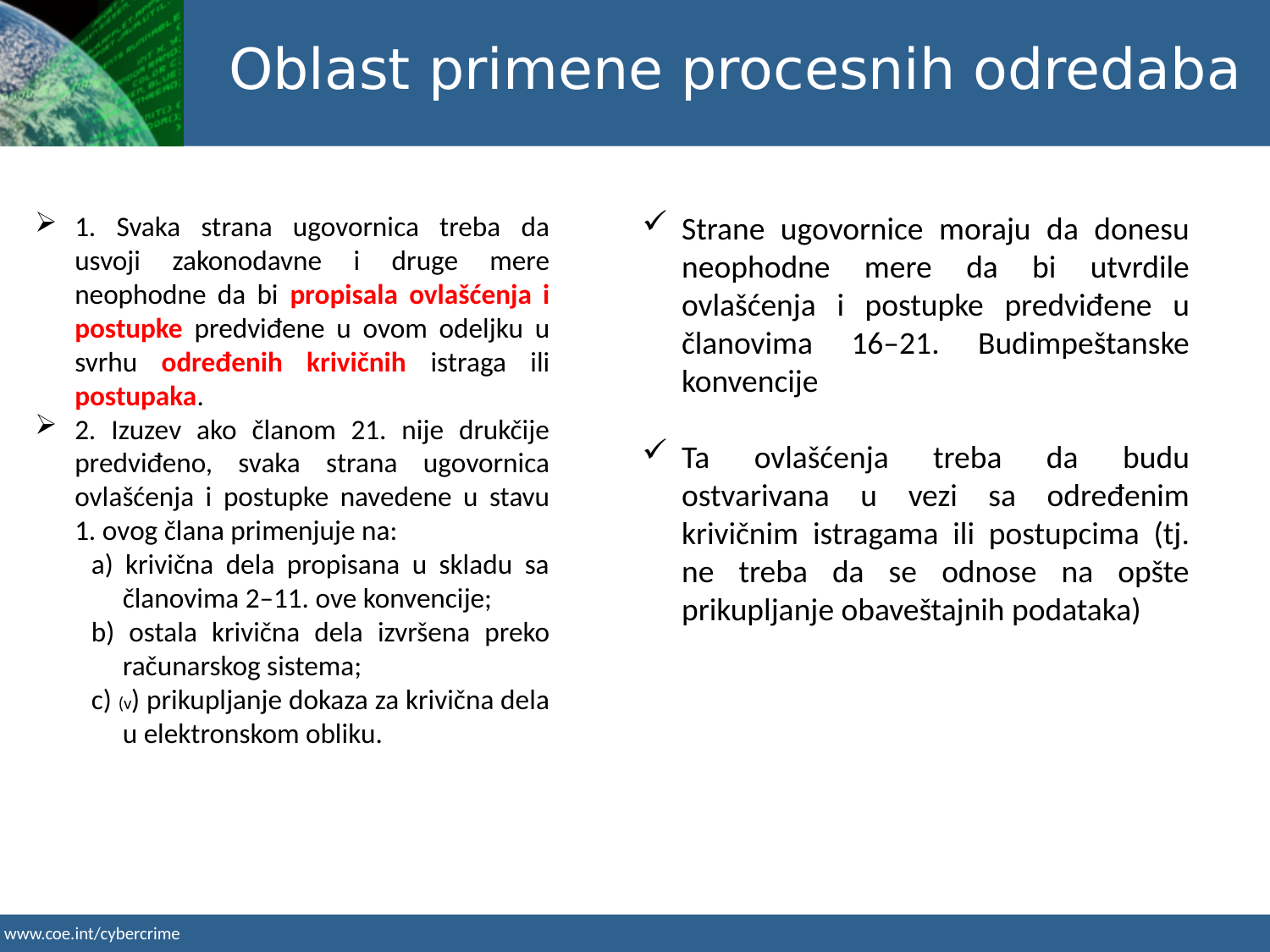

Oblast primene procesnih odredaba
1. Svaka strana ugovornica treba da usvoji zakonodavne i druge mere neophodne da bi propisala ovlašćenja i postupke predviđene u ovom odeljku u svrhu određenih krivičnih istraga ili postupaka.
2. Izuzev ako članom 21. nije drukčije predviđeno, svaka strana ugovornica ovlašćenja i postupke navedene u stavu 1. ovog člana primenjuje na:
a) krivična dela propisana u skladu sa članovima 2–11. ove konvencije;
b) ostala krivična dela izvršena preko računarskog sistema;
c) (v) prikupljanje dokaza za krivična dela u elektronskom obliku.
Strane ugovornice moraju da donesu neophodne mere da bi utvrdile ovlašćenja i postupke predviđene u članovima 16–21. Budimpeštanske konvencije

Ta ovlašćenja treba da budu ostvarivana u vezi sa određenim krivičnim istragama ili postupcima (tj. ne treba da se odnose na opšte prikupljanje obaveštajnih podataka)